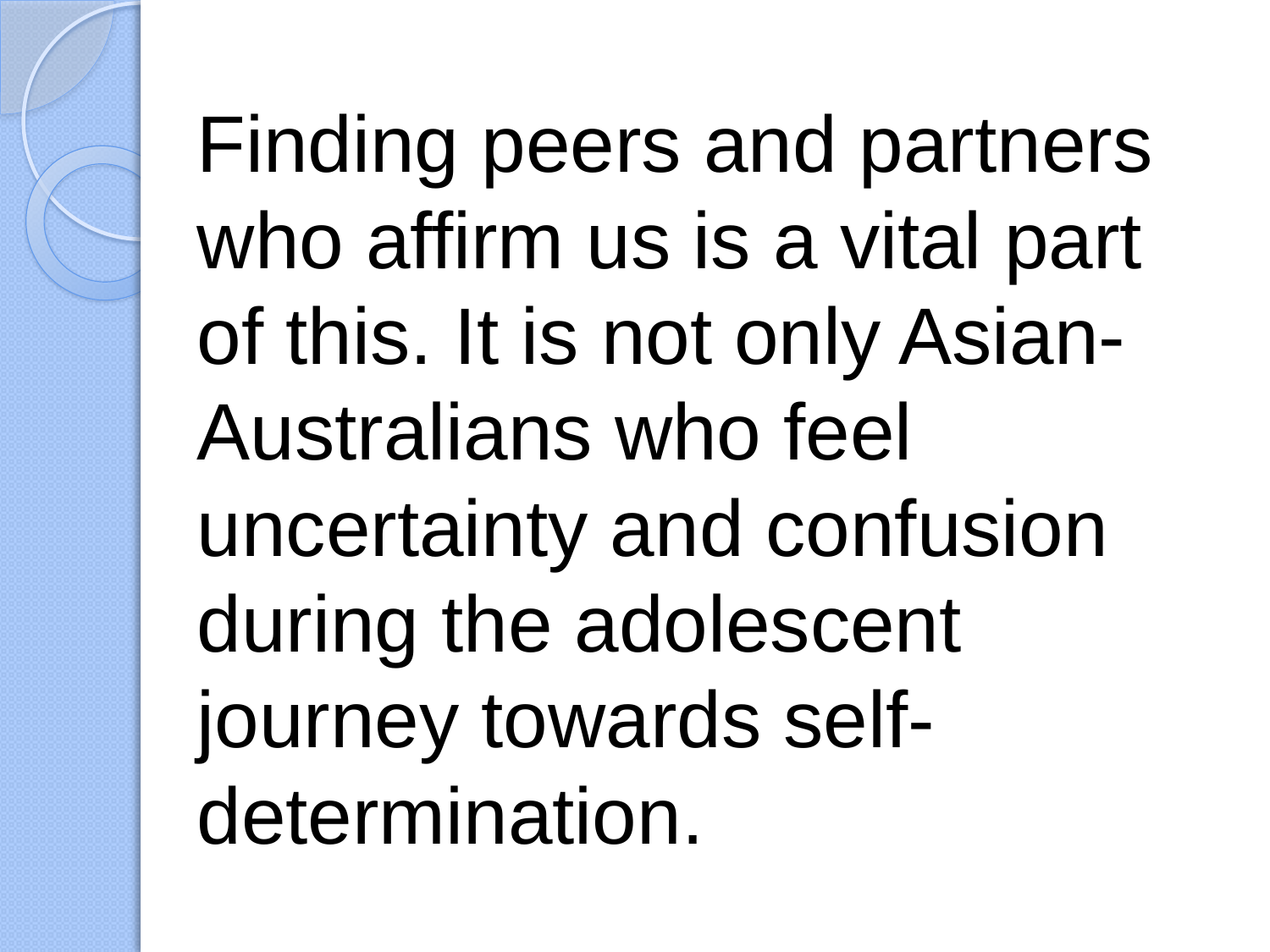

#
Finding peers and partners who affirm us is a vital part of this. It is not only Asian-Australians who feel uncertainty and confusion during the adolescent journey towards self-determination.